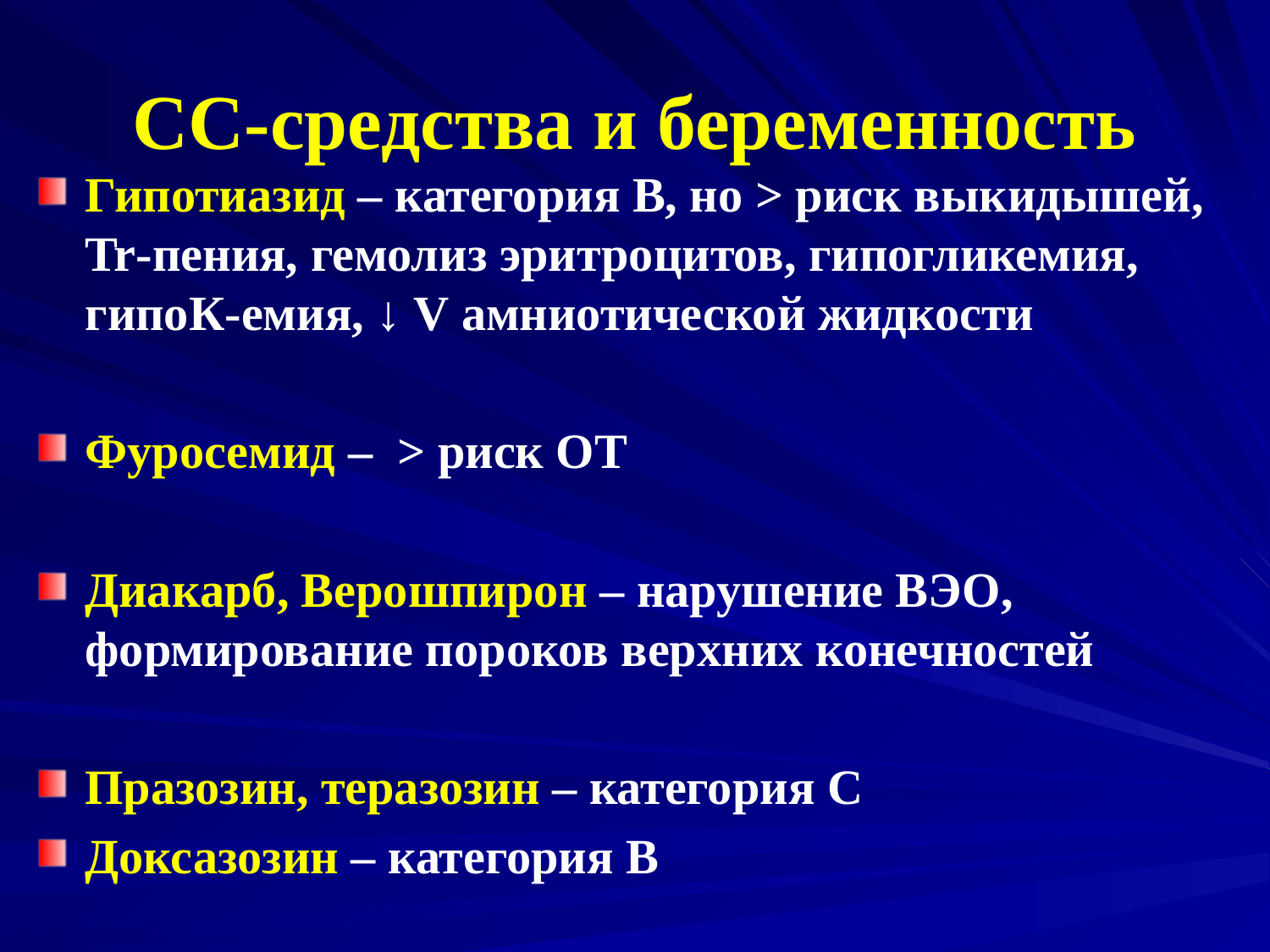

# СС-средства и беременность
Гипотиазид – категория В, но > риск выкидышей, Tr-пения, гемолиз эритроцитов, гипогликемия, гипоК-емия, ↓ V амниотической жидкости

Фуросемид –  > риск ОТ

Диакарб, Верошпирон – нарушение ВЭО, формирование пороков верхних конечностей

Празозин, теразозин – категория С
Доксазозин – категория В